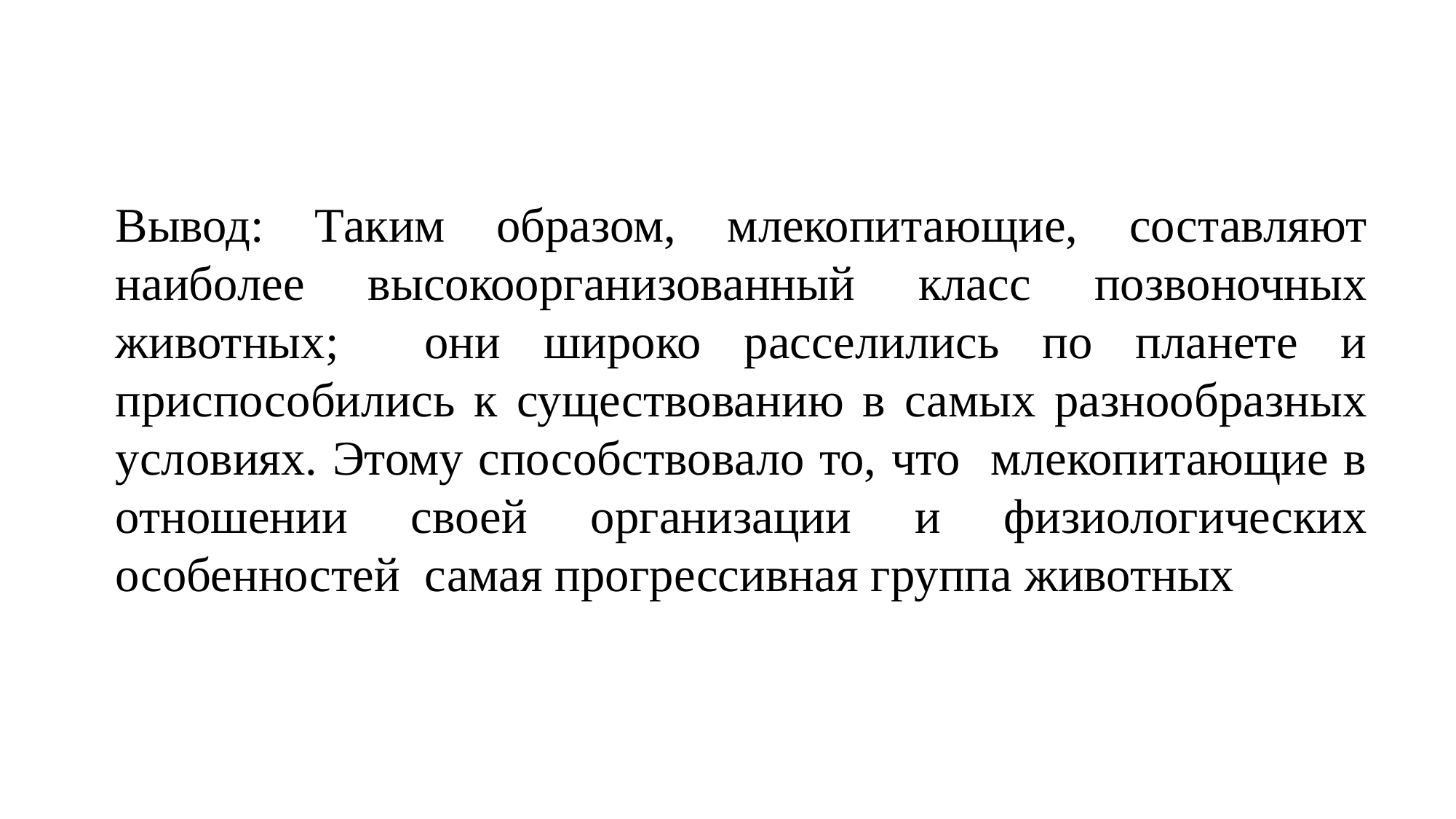

Вывод: Таким образом, млекопитающие, составляют наиболее высокоорганизованный класс позвоночных животных;  они широко расселились по планете и приспособились к существованию в самых разнообразных условиях. Этому способствовало то, что  млекопитающие в отношении своей организации и физиологических особенностей  самая прогрессивная группа животных